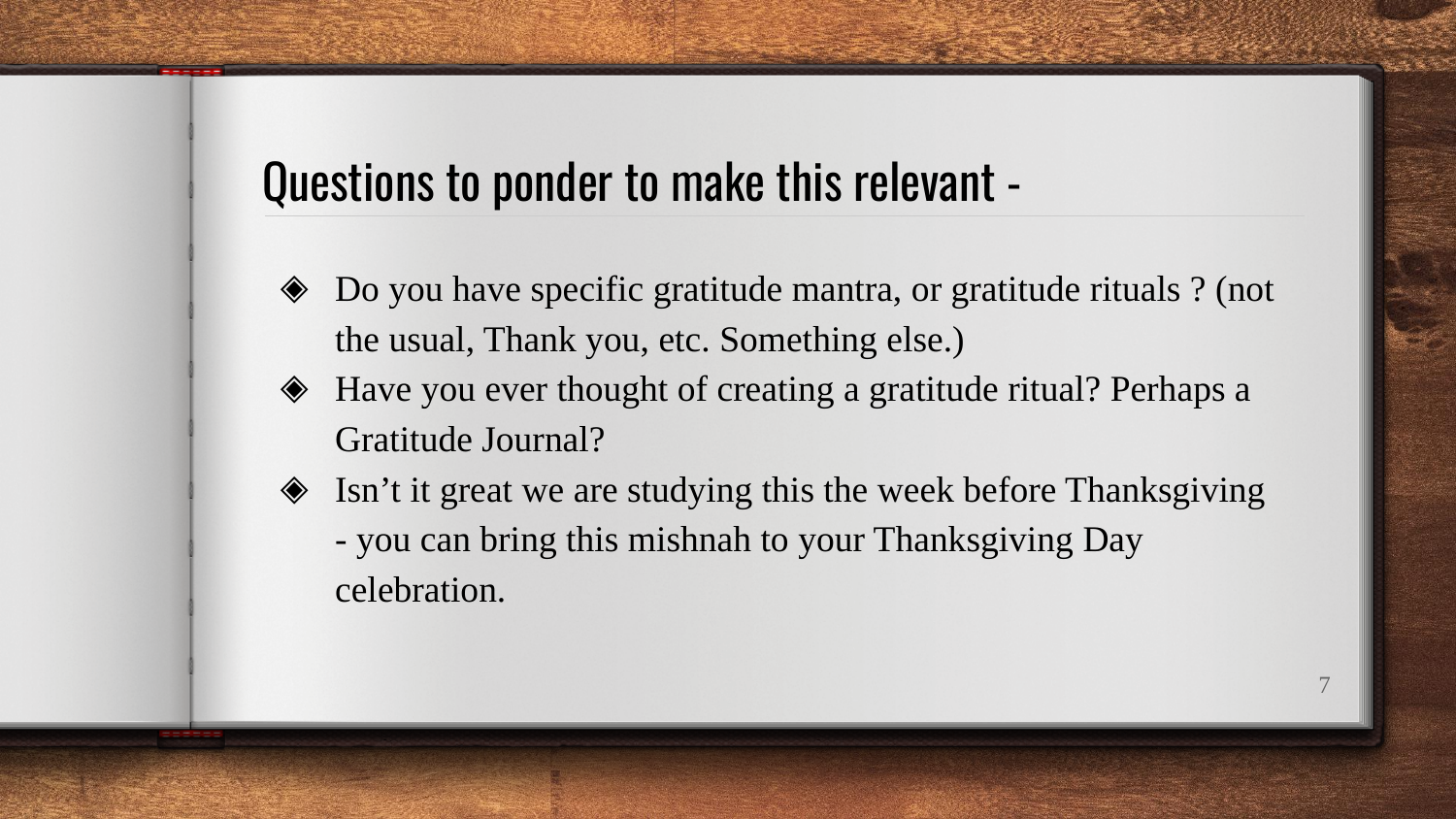

# Questions to ponder to make this relevant -
Do you have specific gratitude mantra, or gratitude rituals ? (not the usual, Thank you, etc. Something else.)
Have you ever thought of creating a gratitude ritual? Perhaps a Gratitude Journal?
Isn’t it great we are studying this the week before Thanksgiving - you can bring this mishnah to your Thanksgiving Day celebration.

7